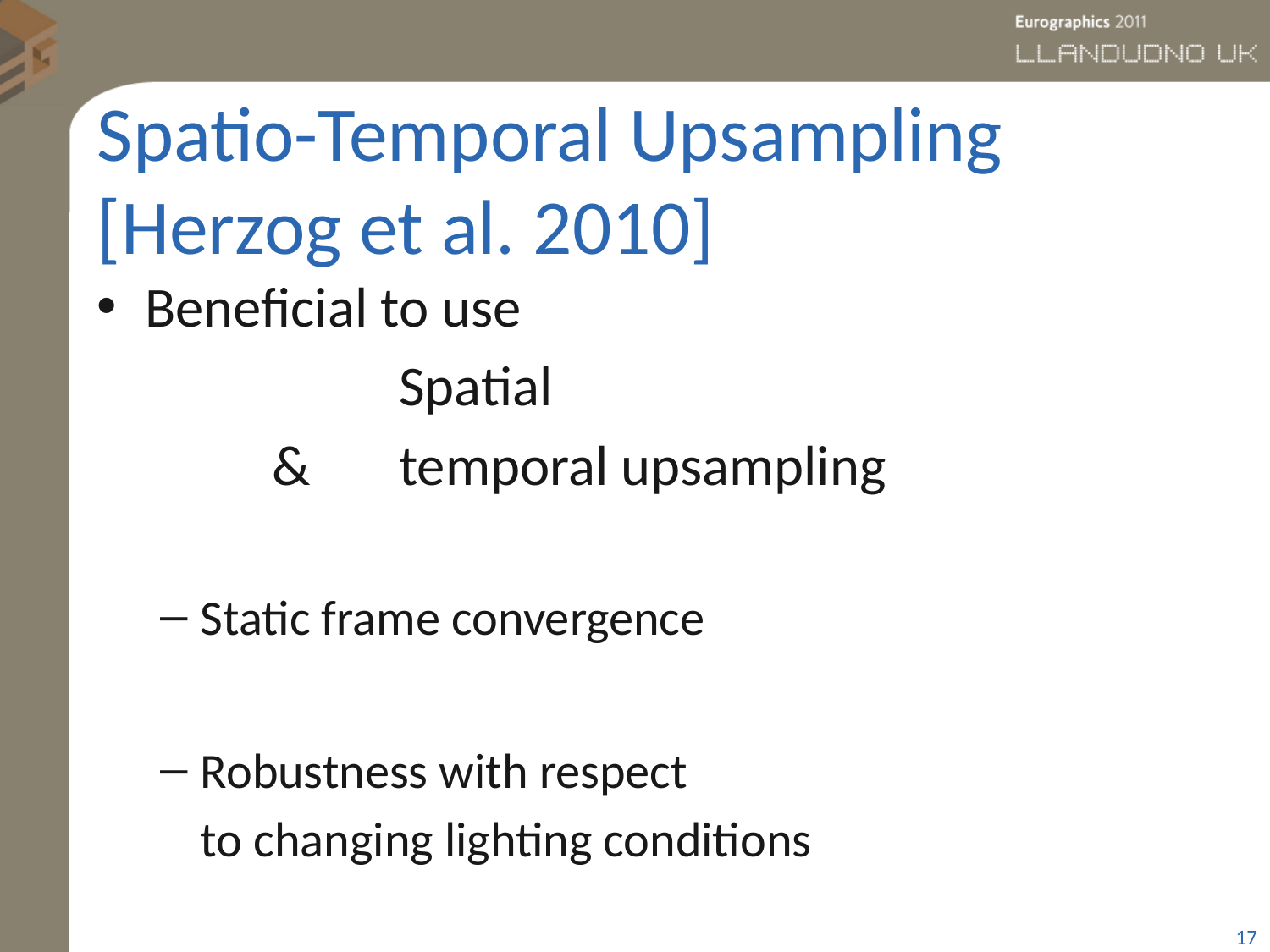

# Spatio-Temporal Upsampling [Herzog et al. 2010]
Beneficial to use
			Spatial
		& 	temporal upsampling

Static frame convergence

Robustness with respect
	to changing lighting conditions

17